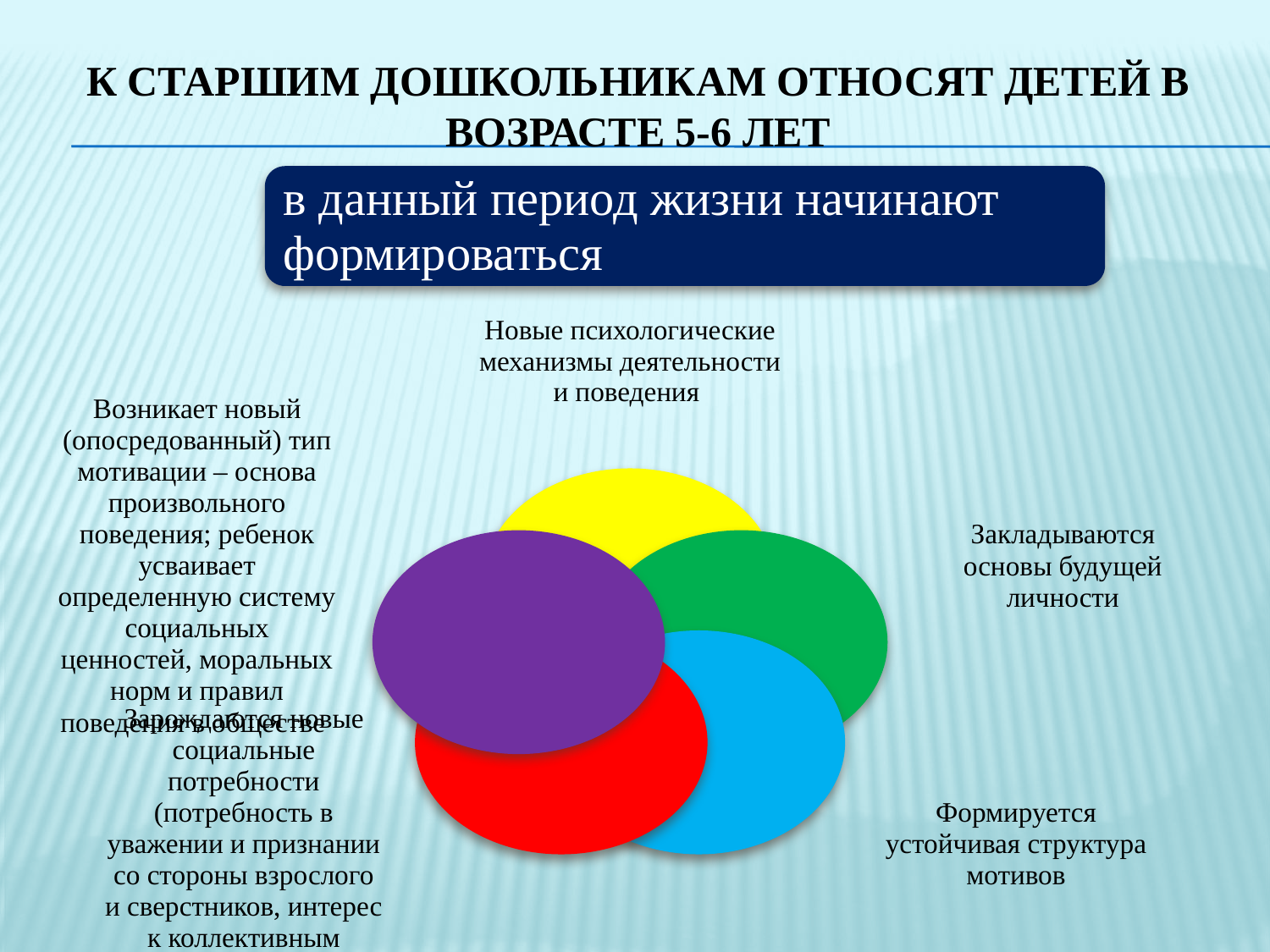

# К старшим дошкольникам относят детей в возрасте 5-6 лет
в данный период жизни начинают формироваться
Новые психологические механизмы деятельности и поведения
Закладываются основы будущей личности
Формируется устойчивая структура мотивов